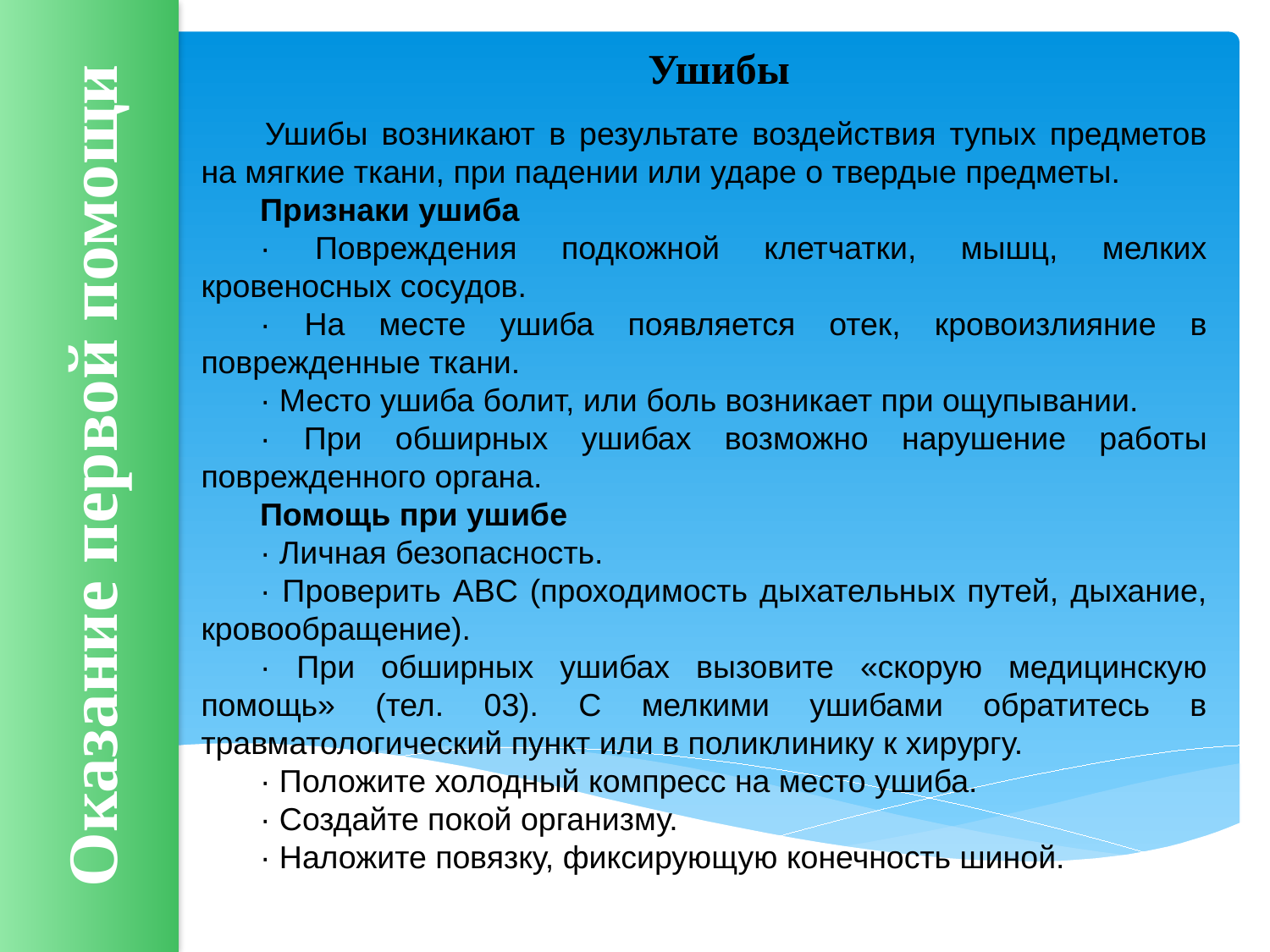

Ушибы

 Ушибы возникают в результате воздействия тупых предметов на мягкие ткани, при падении или ударе о твердые предметы.
 Признаки ушиба
 · Повреждения подкожной клетчатки, мышц, мелких кровеносных сосудов.
 · На месте ушиба появляется отек, кровоизлияние в поврежденные ткани.
 · Место ушиба болит, или боль возникает при ощупывании.
 · При обширных ушибах возможно нарушение работы поврежденного органа.
 Помощь при ушибе
 · Личная безопасность.
 · Проверить ABC (проходимость дыхательных путей, дыхание, кровообращение).
 · При обширных ушибах вызовите «скорую медицинскую помощь» (тел. 03). С мелкими ушибами обратитесь в травматологический пункт или в поликлинику к хирургу.
 · Положите холодный компресс на место ушиба.
 · Создайте покой организму.
 · Наложите повязку, фиксирующую конечность шиной.
Оказание первой помощи